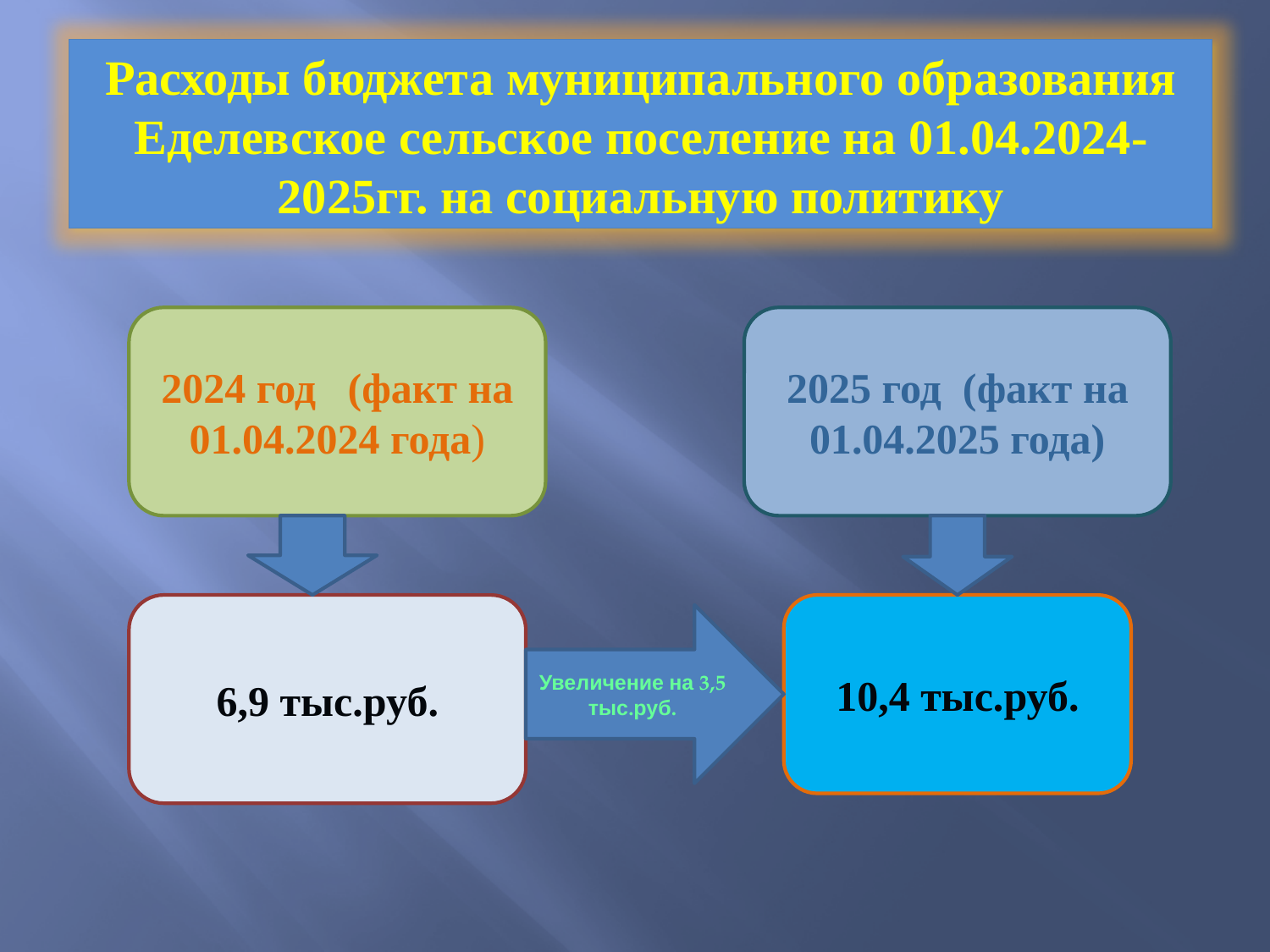

Расходы бюджета муниципального образования Еделевское сельское поселение на 01.04.2024-2025гг. на социальную политику
2024 год   (факт на 01.04.2024 года)
2025 год  (факт на 01.04.2025 года)

6,9 тыс.руб.
10,4 тыс.руб.
Увеличение на 3,5 тыс.руб.